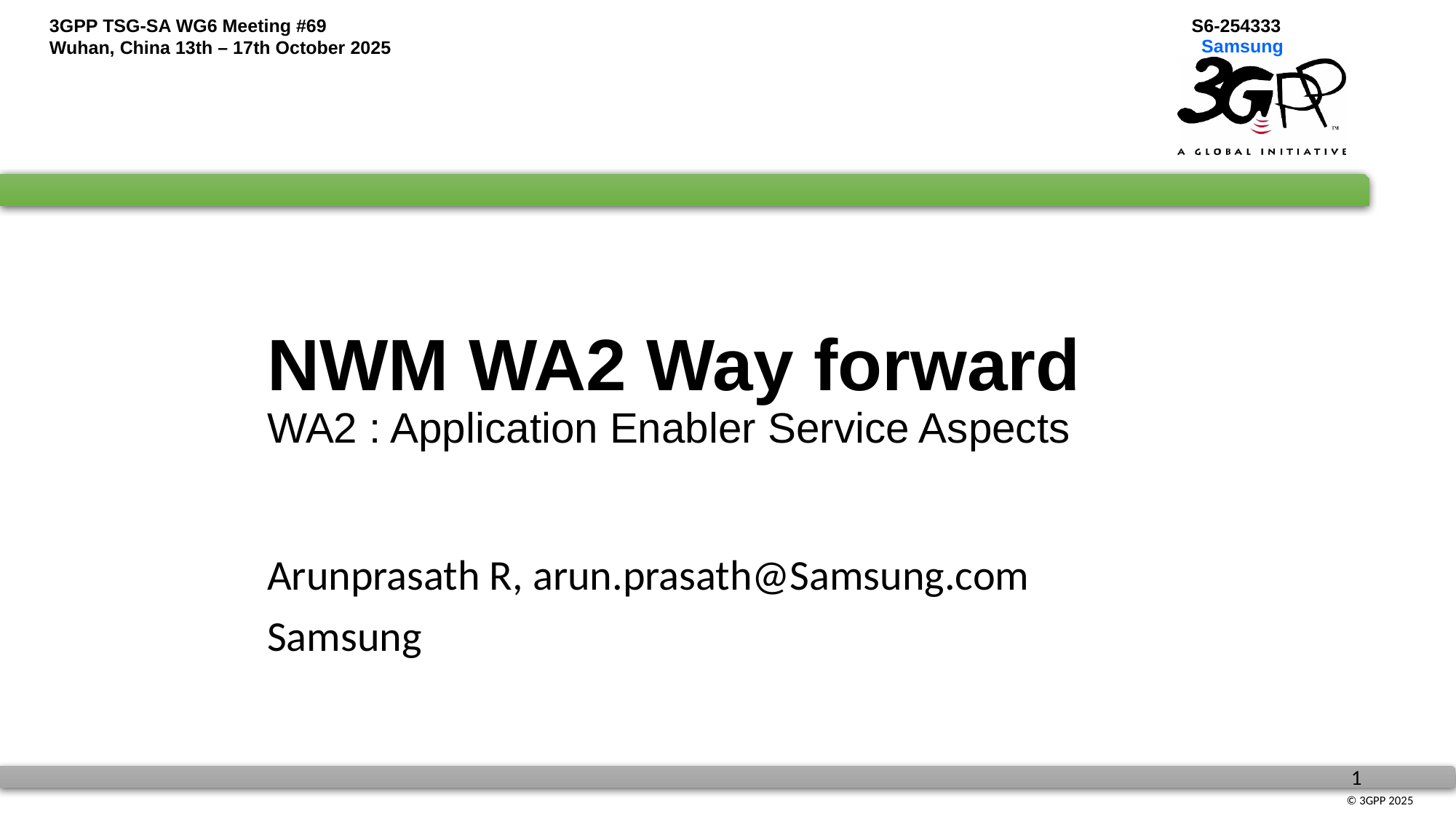

# NWM WA2 Way forward WA2 : Application Enabler Service Aspects
Arunprasath R, arun.prasath@Samsung.com
Samsung